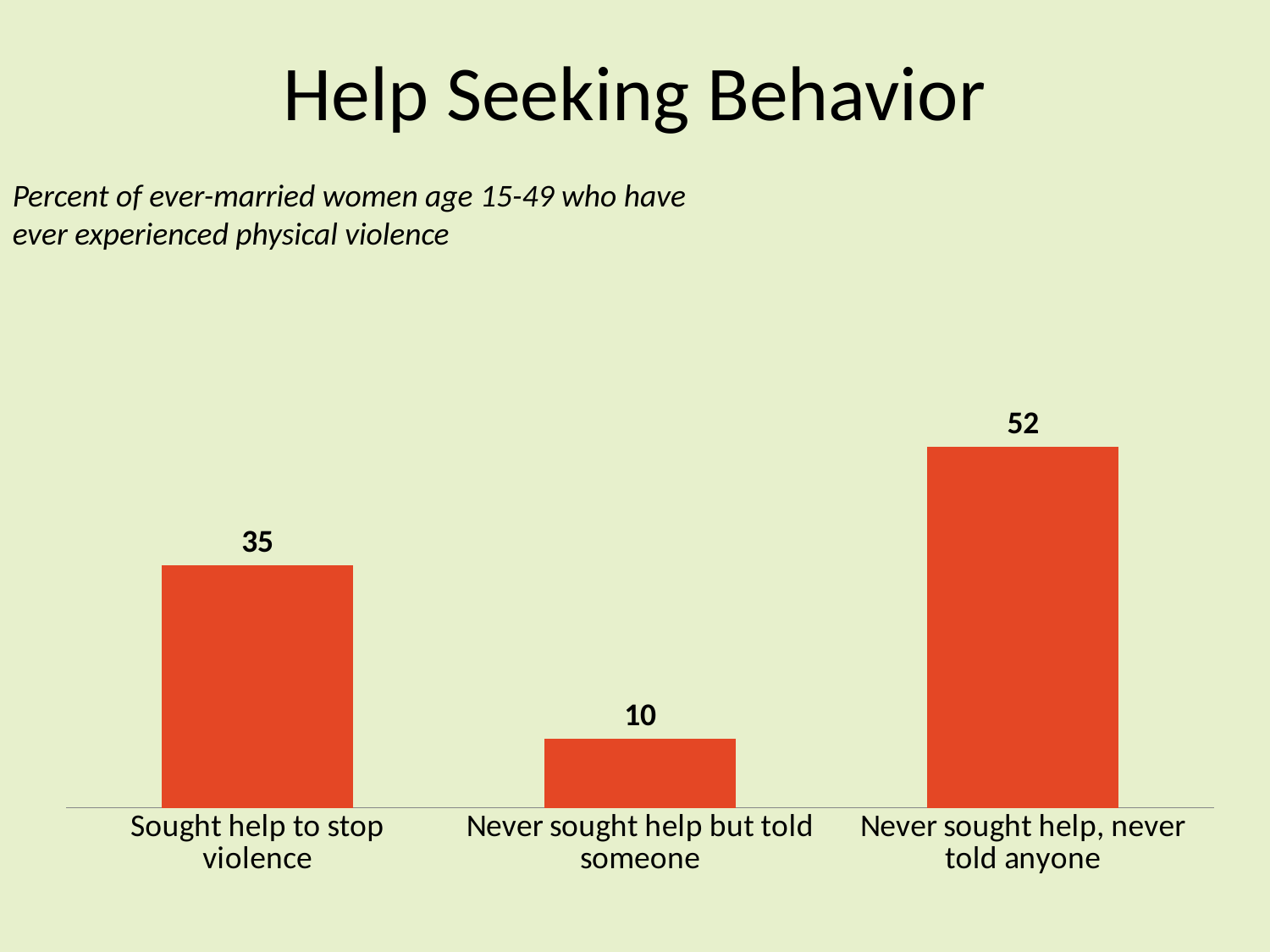

# Help Seeking Behavior
Percent of ever-married women age 15-49 who have ever experienced physical violence

### Chart

| Category | Women |
|---|---|
| Sought help to stop violence | 35.0 |
| Never sought help but told someone | 10.0 |
| Never sought help, never told anyone | 52.0 |